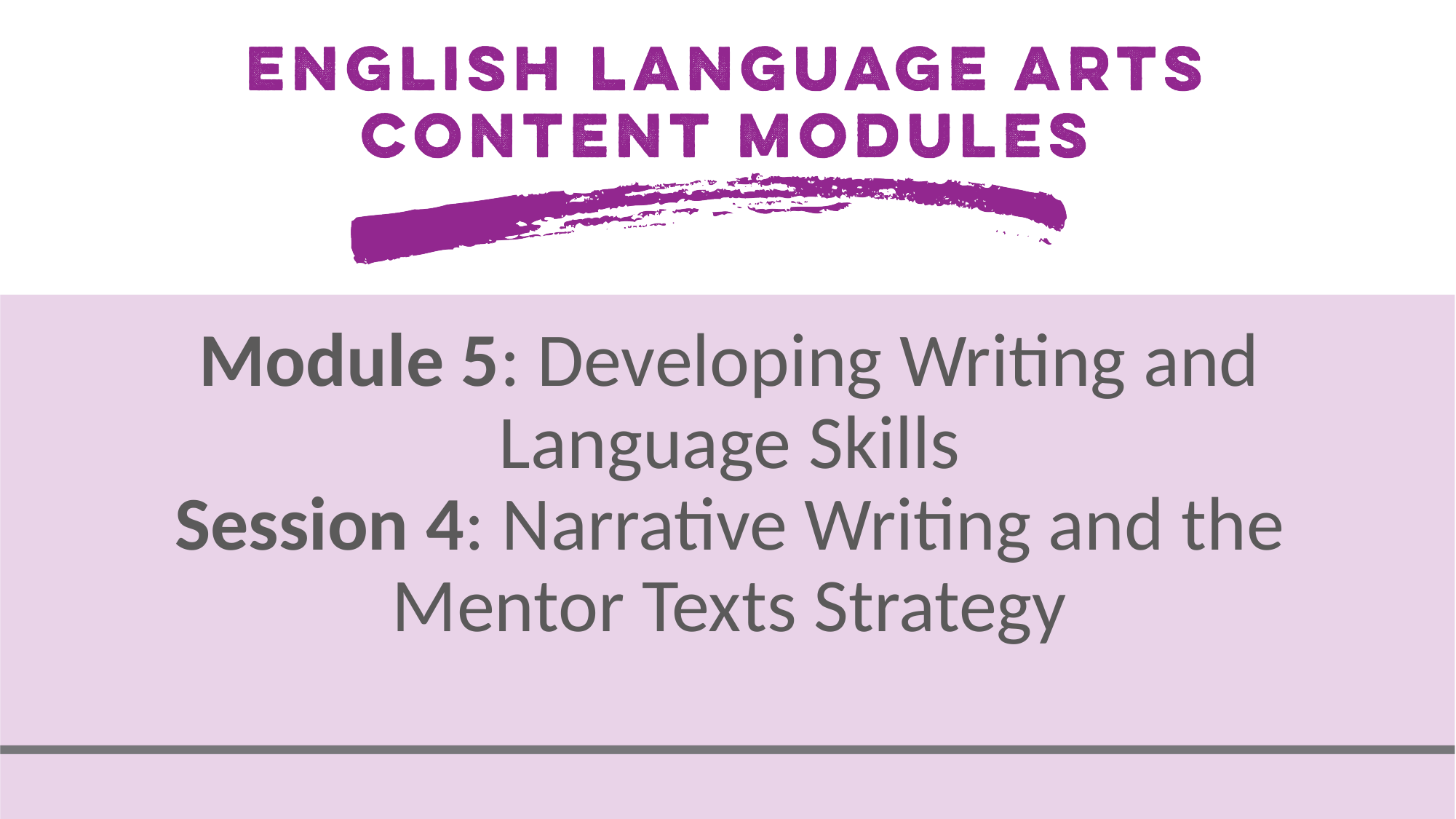

# Module 5: Developing Writing and Language Skills Session 4: Narrative Writing and the Mentor Texts Strategy